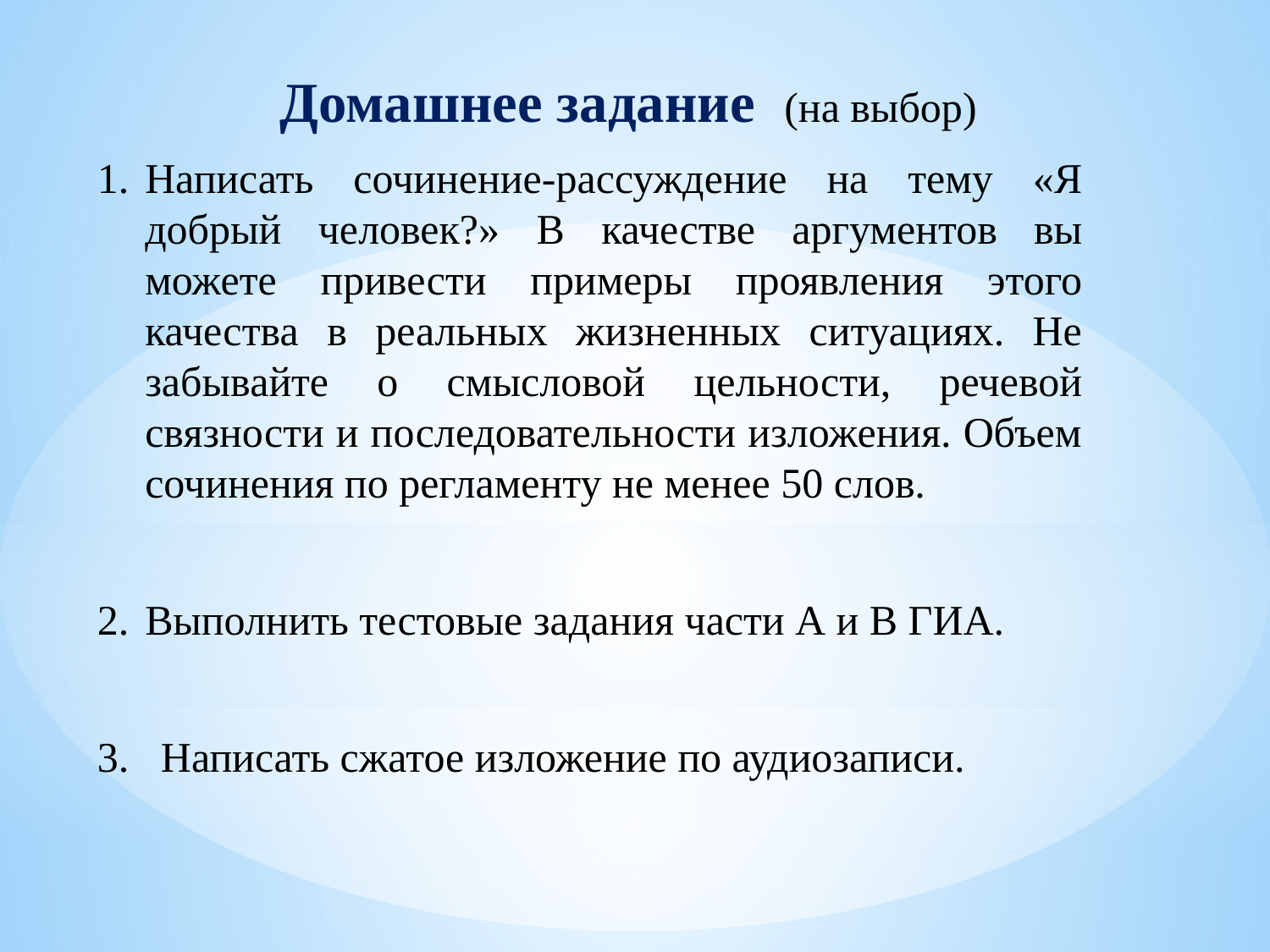

Домашнее задание  (на выбор)
Написать сочинение-рассуждение на тему «Я добрый человек?» В качестве аргументов вы можете привести примеры проявления этого качества в реальных жизненных ситуациях. Не забывайте о смысловой цельности, речевой связности и последовательности изложения. Объем сочинения по регламенту не менее 50 слов.

Выполнить тестовые задания части А и В ГИА.

Написать сжатое изложение по аудиозаписи.